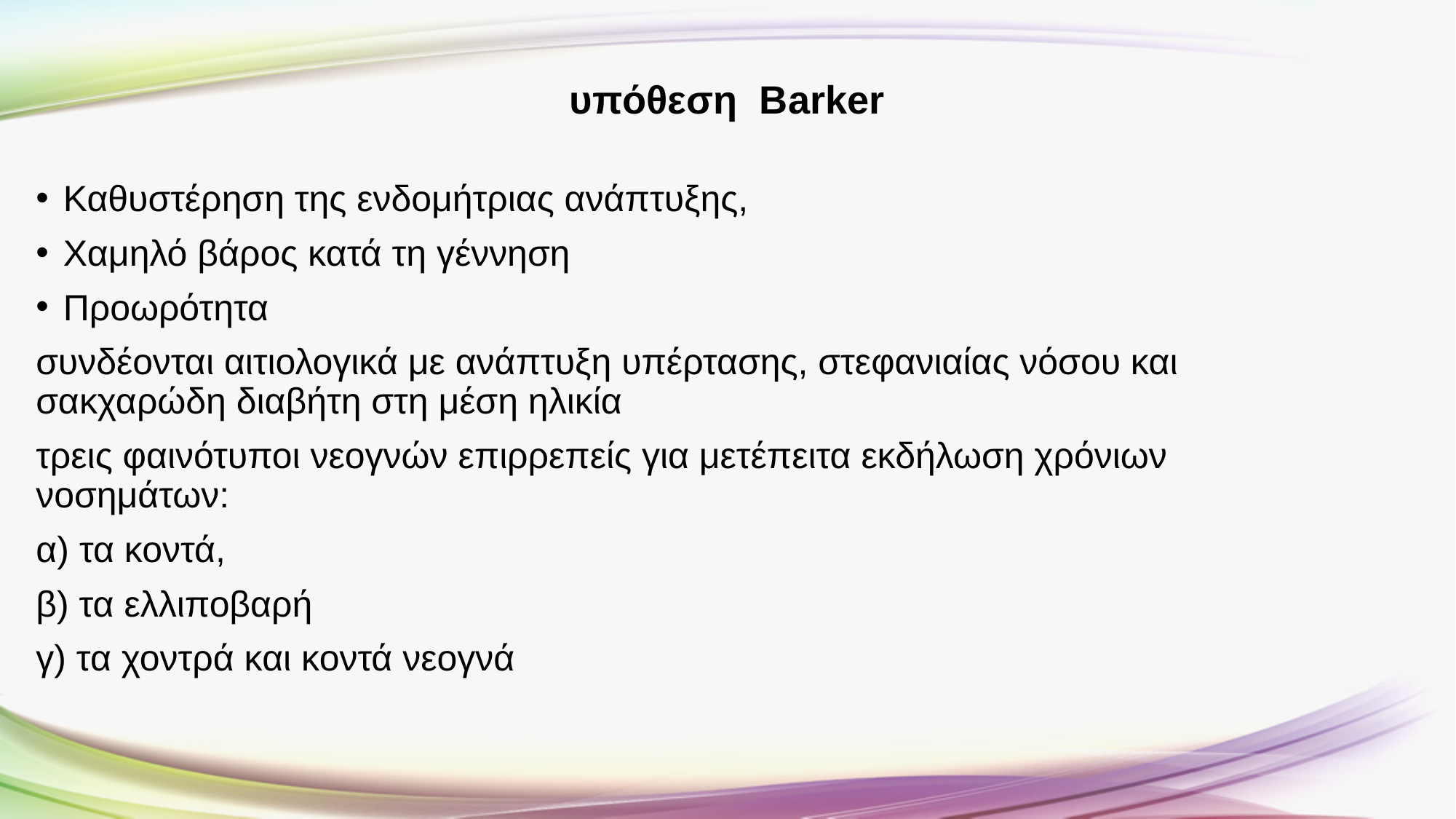

# υπόθεση  Barker
Καθυστέρηση της ενδομήτριας ανάπτυξης,
Χαμηλό βάρος κατά τη γέννηση
Προωρότητα
συνδέονται αιτιολογικά με ανάπτυξη υπέρτασης, στεφανιαίας νόσου και σακχαρώδη διαβήτη στη μέση ηλικία
τρεις φαινότυποι νεογνών επιρρεπείς για μετέπειτα εκδήλωση χρόνιων νοσημάτων:
α) τα κοντά,
β) τα ελλιποβαρή
γ) τα χοντρά και κοντά νεογνά